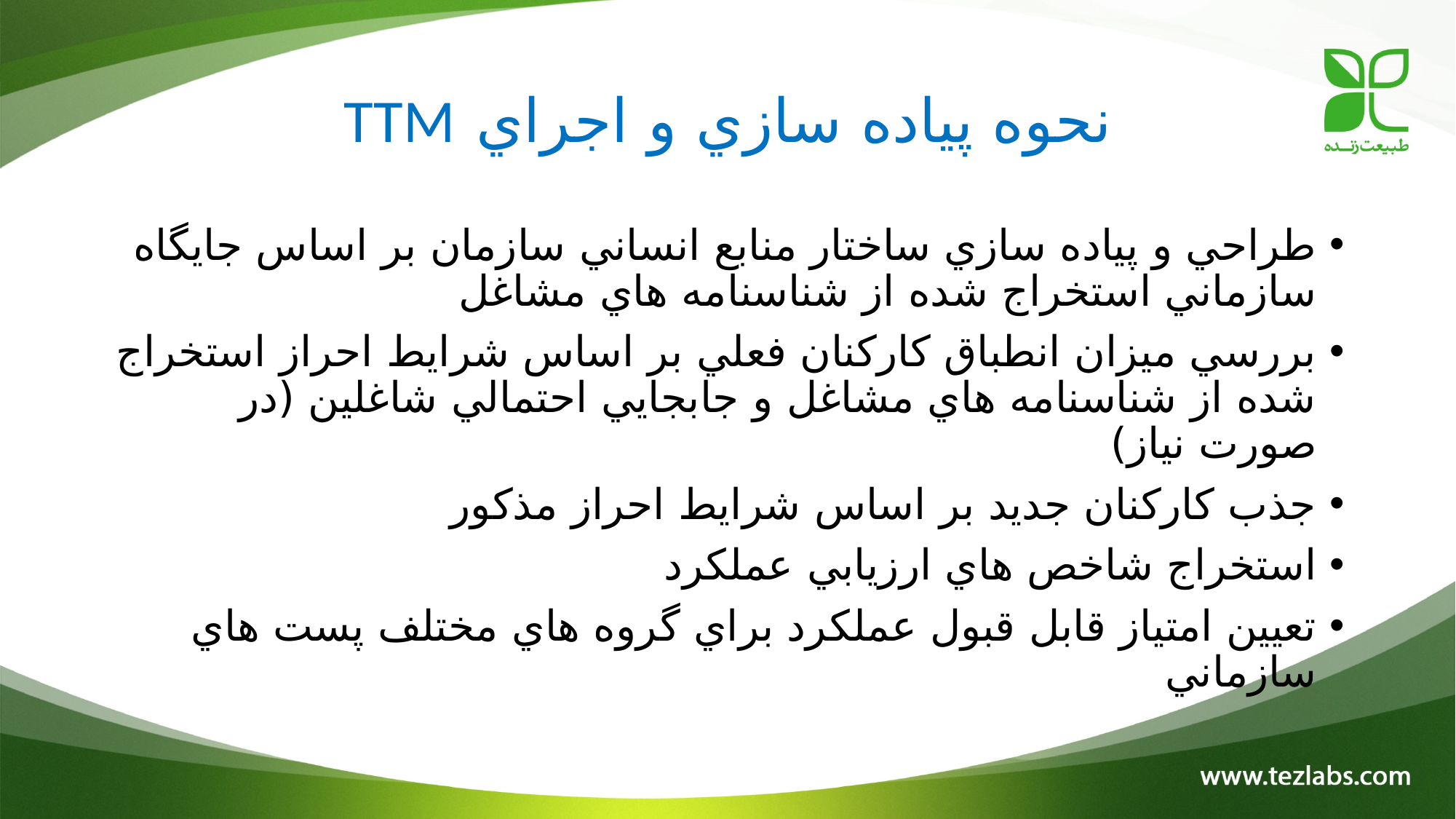

# نحوه پياده سازي و اجراي TTM
طراحي و پياده سازي ساختار منابع انساني سازمان بر اساس جايگاه سازماني استخراج شده از شناسنامه هاي مشاغل
بررسي ميزان انطباق کارکنان فعلي بر اساس شرايط احراز استخراج شده از شناسنامه هاي مشاغل و جابجايي احتمالي شاغلين (در صورت نياز)
جذب کارکنان جديد بر اساس شرايط احراز مذکور
استخراج شاخص هاي ارزيابي عملکرد
تعيين امتياز قابل قبول عملکرد براي گروه هاي مختلف پست هاي سازماني